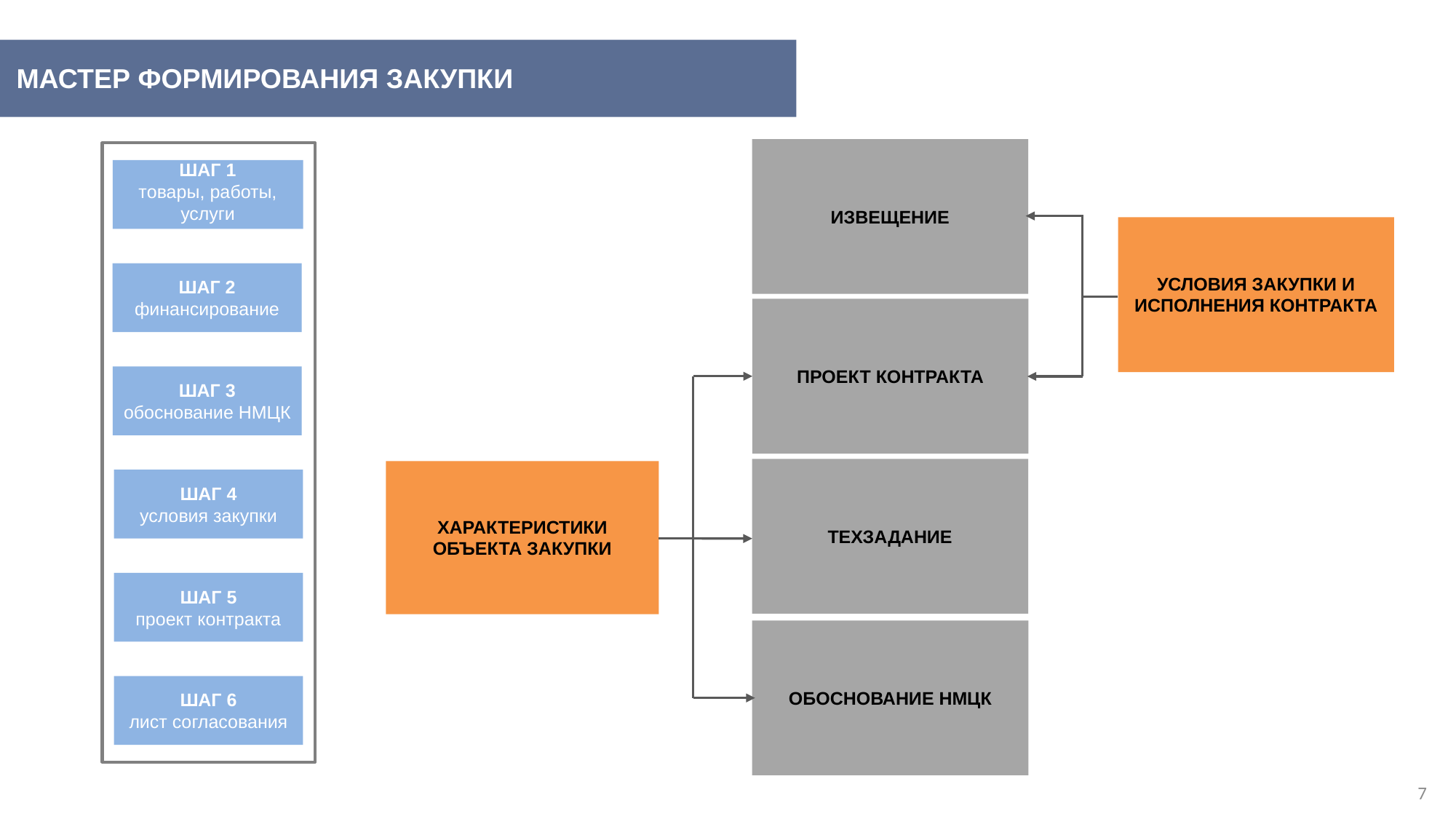

МАСТЕР ФОРМИРОВАНИЯ ЗАКУПКИ

ИЗВЕЩЕНИЕ

УСЛОВИЯ ЗАКУПКИ И ИСПОЛНЕНИЯ КОНТРАКТА

ШАГ 1
товары, работы, услуги

ШАГ 2
финансирование
ПРОЕКТ КОНТРАКТА
ШАГ 3
обоснование НМЦК
ХАРАКТЕРИСТИКИ ОБЪЕКТА ЗАКУПКИ
ТЕХЗАДАНИЕ
ШАГ 4
условия закупки
ШАГ 5
проект контракта
ОБОСНОВАНИЕ НМЦК
ШАГ 6
лист согласования
7